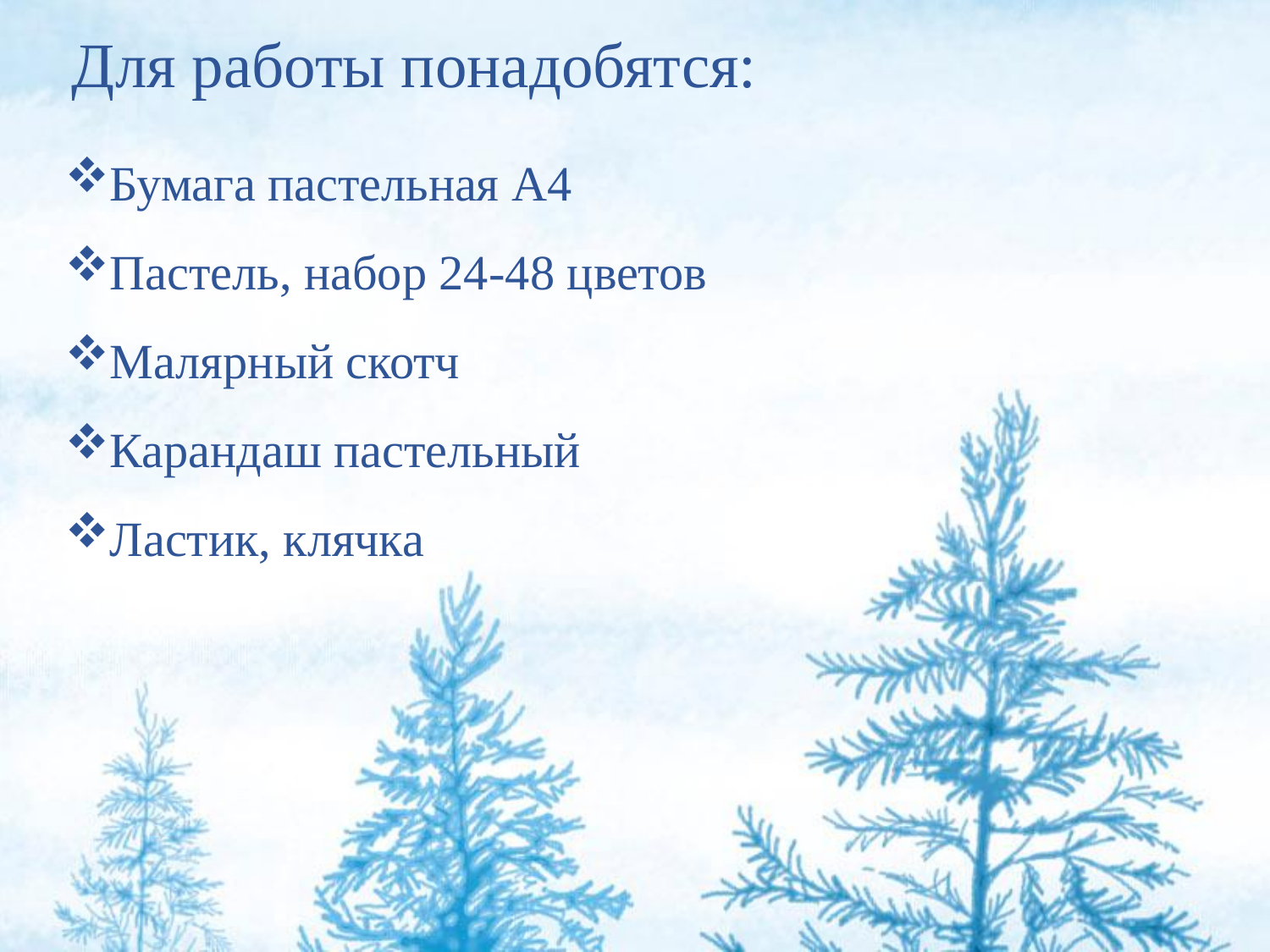

# Для работы понадобятся:
Бумага пастельная А4

Пастель, набор 24-48 цветов

Малярный скотч

Карандаш пастельный

Ластик, клячка